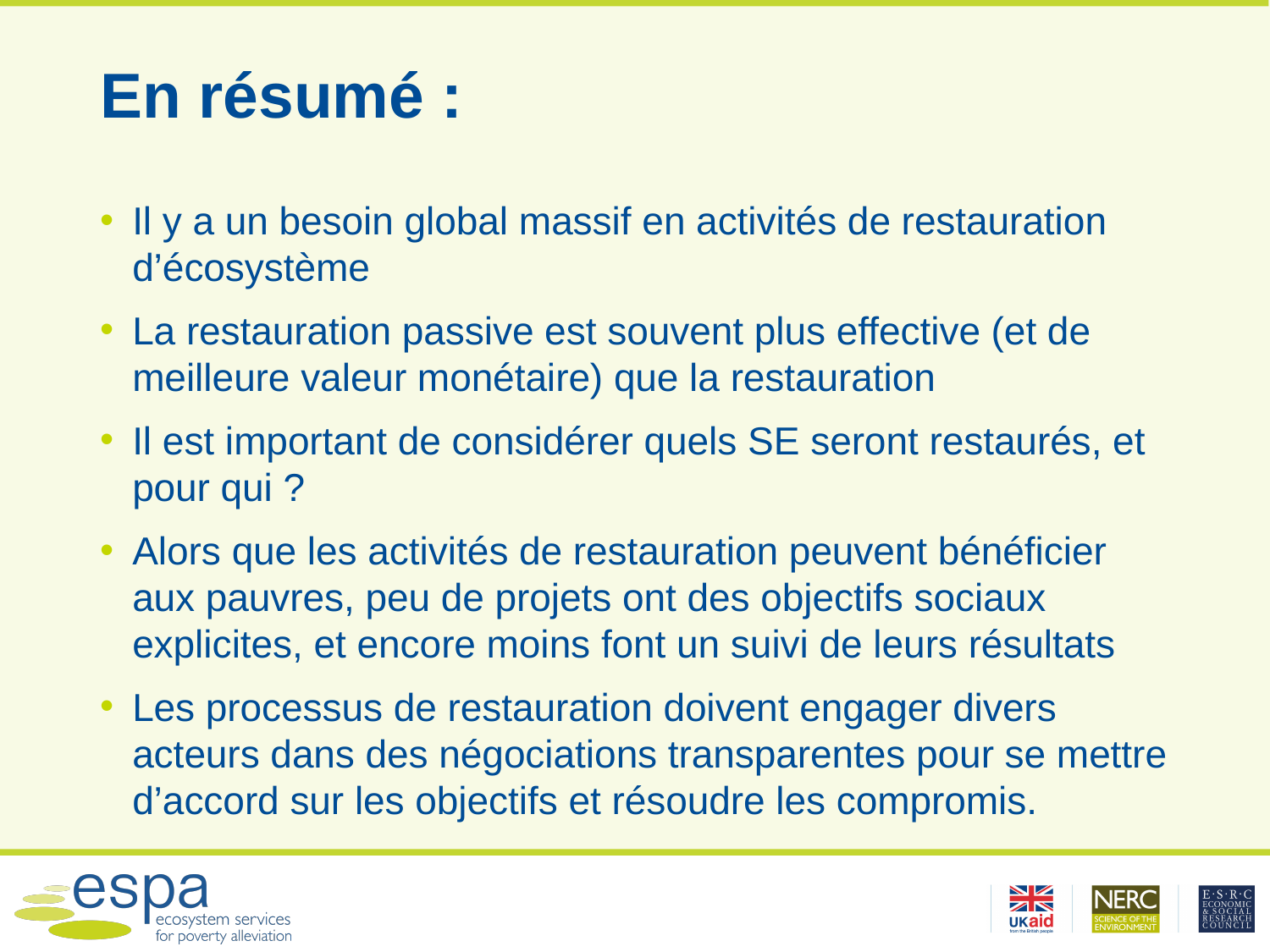

# En résumé :
Il y a un besoin global massif en activités de restauration d’écosystème
La restauration passive est souvent plus effective (et de meilleure valeur monétaire) que la restauration
Il est important de considérer quels SE seront restaurés, et pour qui ?
Alors que les activités de restauration peuvent bénéficier aux pauvres, peu de projets ont des objectifs sociaux explicites, et encore moins font un suivi de leurs résultats
Les processus de restauration doivent engager divers acteurs dans des négociations transparentes pour se mettre d’accord sur les objectifs et résoudre les compromis.